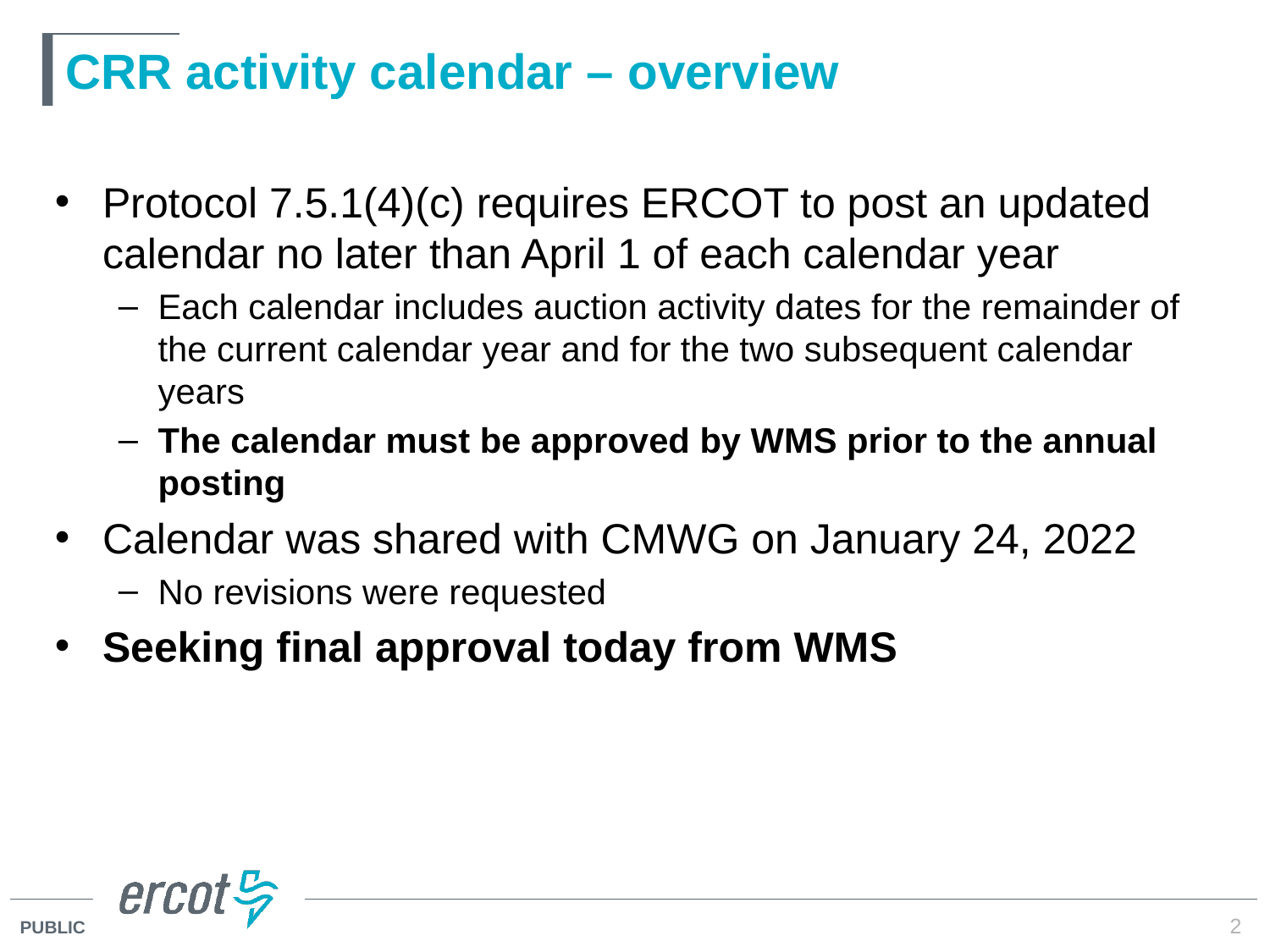

# CRR activity calendar – overview
Protocol 7.5.1(4)(c) requires ERCOT to post an updated calendar no later than April 1 of each calendar year
Each calendar includes auction activity dates for the remainder of the current calendar year and for the two subsequent calendar years
The calendar must be approved by WMS prior to the annual posting
Calendar was shared with CMWG on January 24, 2022
No revisions were requested
Seeking final approval today from WMS

2